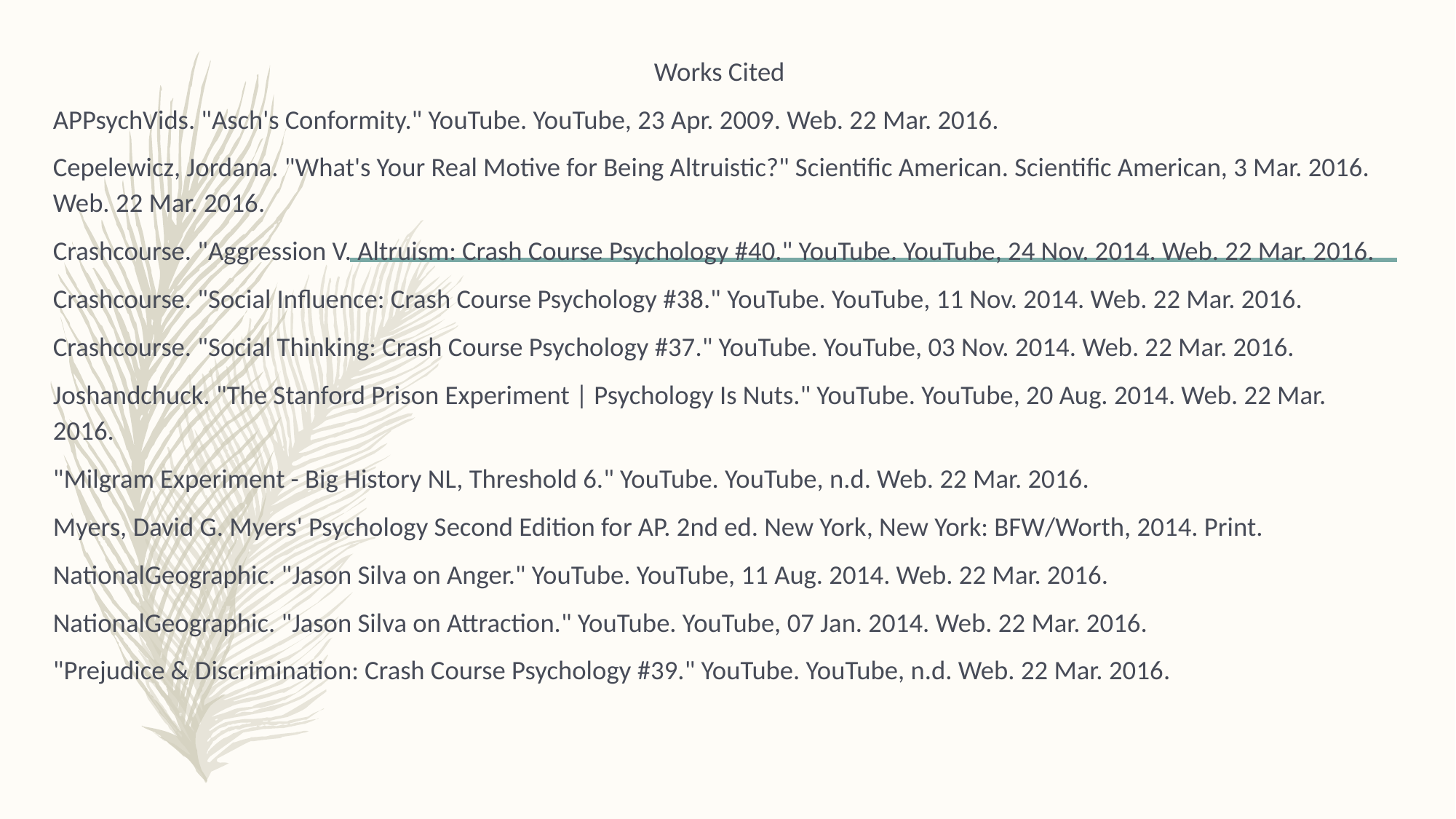

Works Cited
APPsychVids. "Asch's Conformity." YouTube. YouTube, 23 Apr. 2009. Web. 22 Mar. 2016.
Cepelewicz, Jordana. "What's Your Real Motive for Being Altruistic?" Scientific American. Scientific American, 3 Mar. 2016. Web. 22 Mar. 2016.
Crashcourse. "Aggression V. Altruism: Crash Course Psychology #40." YouTube. YouTube, 24 Nov. 2014. Web. 22 Mar. 2016.
Crashcourse. "Social Influence: Crash Course Psychology #38." YouTube. YouTube, 11 Nov. 2014. Web. 22 Mar. 2016.
Crashcourse. "Social Thinking: Crash Course Psychology #37." YouTube. YouTube, 03 Nov. 2014. Web. 22 Mar. 2016.
Joshandchuck. "The Stanford Prison Experiment | Psychology Is Nuts." YouTube. YouTube, 20 Aug. 2014. Web. 22 Mar. 2016.
"Milgram Experiment - Big History NL, Threshold 6." YouTube. YouTube, n.d. Web. 22 Mar. 2016.
Myers, David G. Myers' Psychology Second Edition for AP. 2nd ed. New York, New York: BFW/Worth, 2014. Print.
NationalGeographic. "Jason Silva on Anger." YouTube. YouTube, 11 Aug. 2014. Web. 22 Mar. 2016.
NationalGeographic. "Jason Silva on Attraction." YouTube. YouTube, 07 Jan. 2014. Web. 22 Mar. 2016.
"Prejudice & Discrimination: Crash Course Psychology #39." YouTube. YouTube, n.d. Web. 22 Mar. 2016.